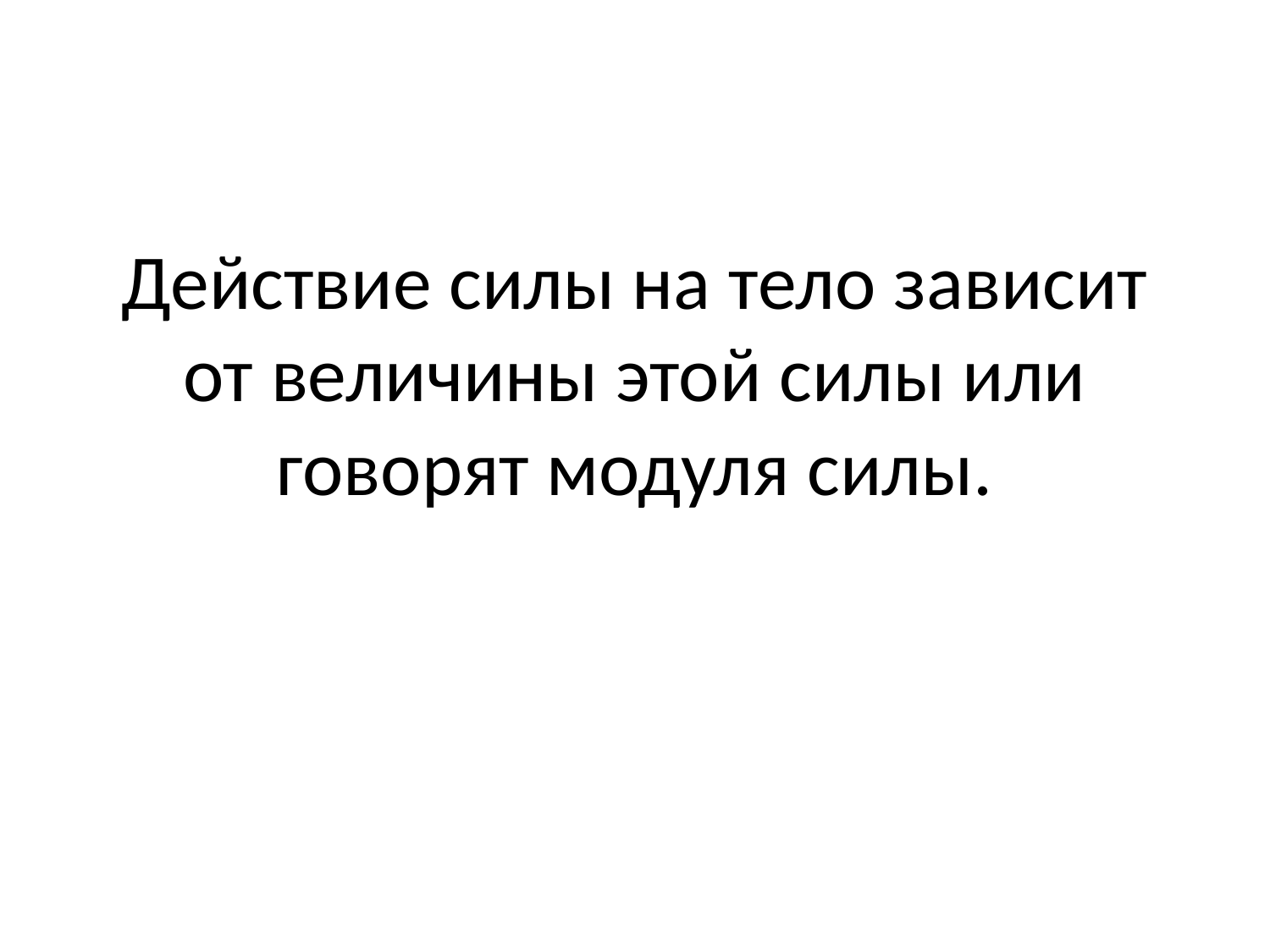

# Действие силы на тело зависит от величины этой силы или говорят модуля силы.